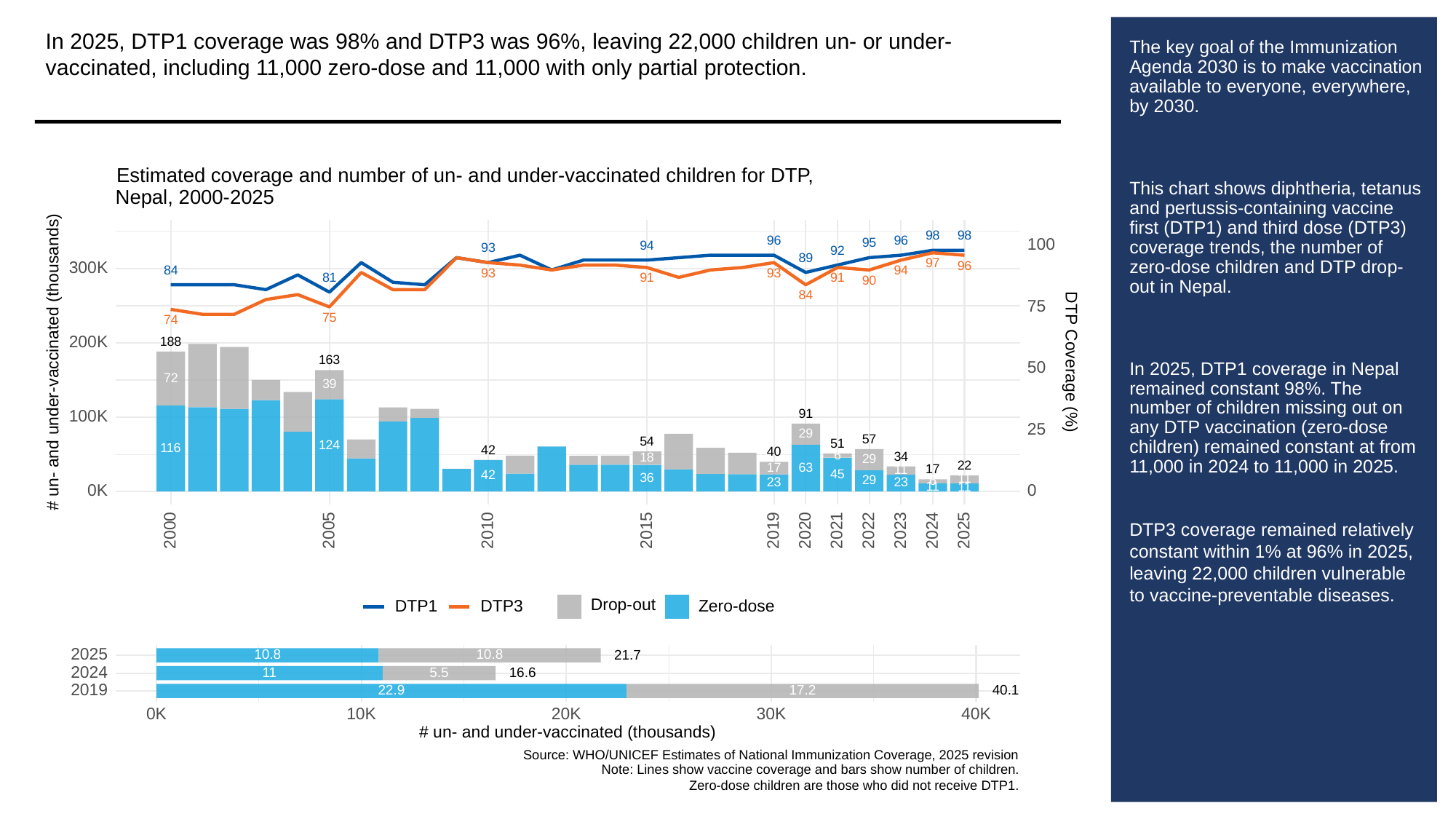

In 2025, DTP1 coverage was 98% and DTP3 was 96%, leaving 22,000 children un- or under-vaccinated, including 11,000 zero-dose and 11,000 with only partial protection.
# The key goal of the Immunization Agenda 2030 is to make vaccination available to everyone, everywhere, by 2030.

This chart shows diphtheria, tetanus and pertussis-containing vaccine first (DTP1) and third dose (DTP3) coverage trends, the number of zero-dose children and DTP drop-out in Nepal.

In 2025, DTP1 coverage in Nepal remained constant 98%. The number of children missing out on any DTP vaccination (zero-dose children) remained constant at from 11,000 in 2024 to 11,000 in 2025.

DTP3 coverage remained relatively constant within 1% at 96% in 2025, leaving 22,000 children vulnerable to vaccine-preventable diseases.

Estimated coverage and number of un- and under-vaccinated children for DTP,
Nepal, 2000-2025

98
98
96
96
95
100
94
93
92

89
97
96
300K
84
94

93
93
81
91
91
90
84
75

75
74
200K
188

# un- and under-vaccinated (thousands)
DTP Coverage (%)
163
50

72
39

91
100K

25
29

57
54

51
124
116

42

40

6

34

18

29

22

63
17

17
11

45

42
36

11

29
6
23
23

11
11

0K
0

2023
2000
2005
2010
2015
2019
2020
2021
2022
2024
2025

Drop-out
DTP3
Zero-dose
DTP1

2025
10.8
10.8
21.7

2024
16.6
11
5.5

2019
22.9
40.1
17.2

30K
0K
10K
20K
40K
# un- and under-vaccinated (thousands)
Source: WHO/UNICEF Estimates of National Immunization Coverage, 2025 revision
Note: Lines show vaccine coverage and bars show number of children.
Zero-dose children are those who did not receive DTP1.